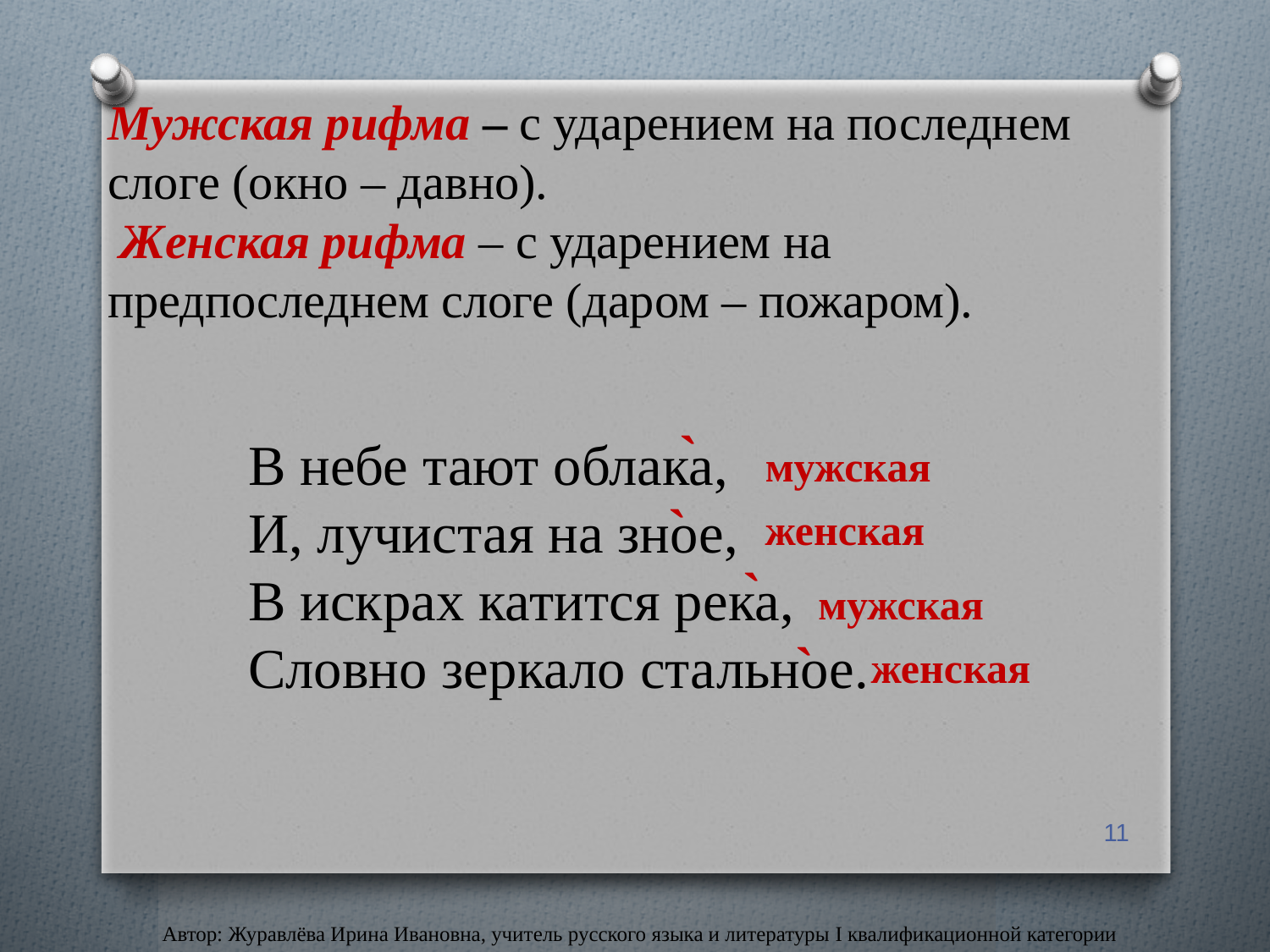

Мужская рифма – с ударением на последнем слоге (окно – давно).
 Женская рифма – с ударением на предпоследнем слоге (даром – пожаром).

`
В небе тают облака,
И, лучистая на зное,
В искрах катится река,
Словно зеркало стальное.
мужская
`
женская
`
мужская
`
женская
11
Автор: Журавлёва Ирина Ивановна, учитель русского языка и литературы I квалификационной категории